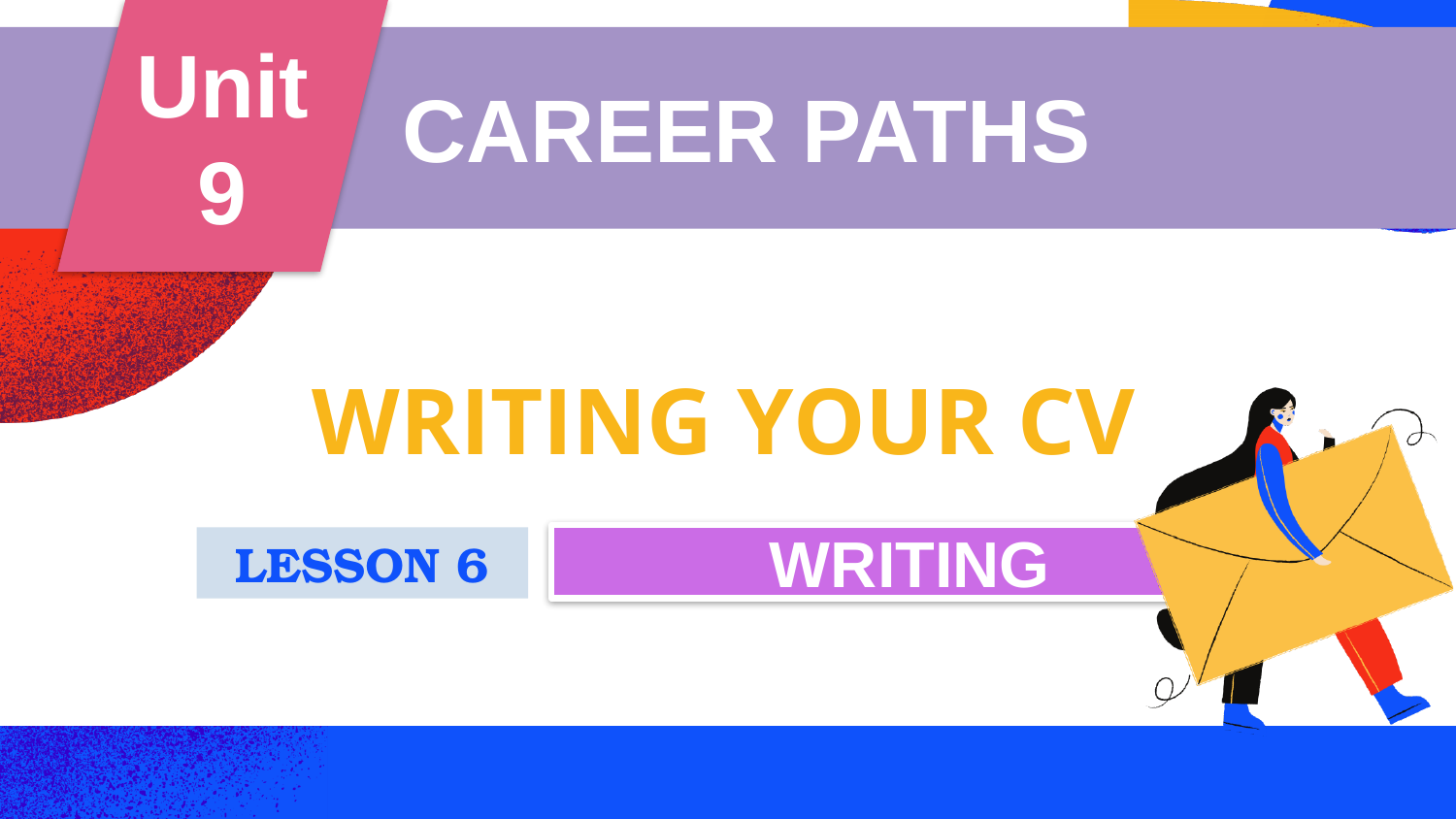

Unit 9

CAREER PATHS

WRITING YOUR CV

WRITING
LESSON 6